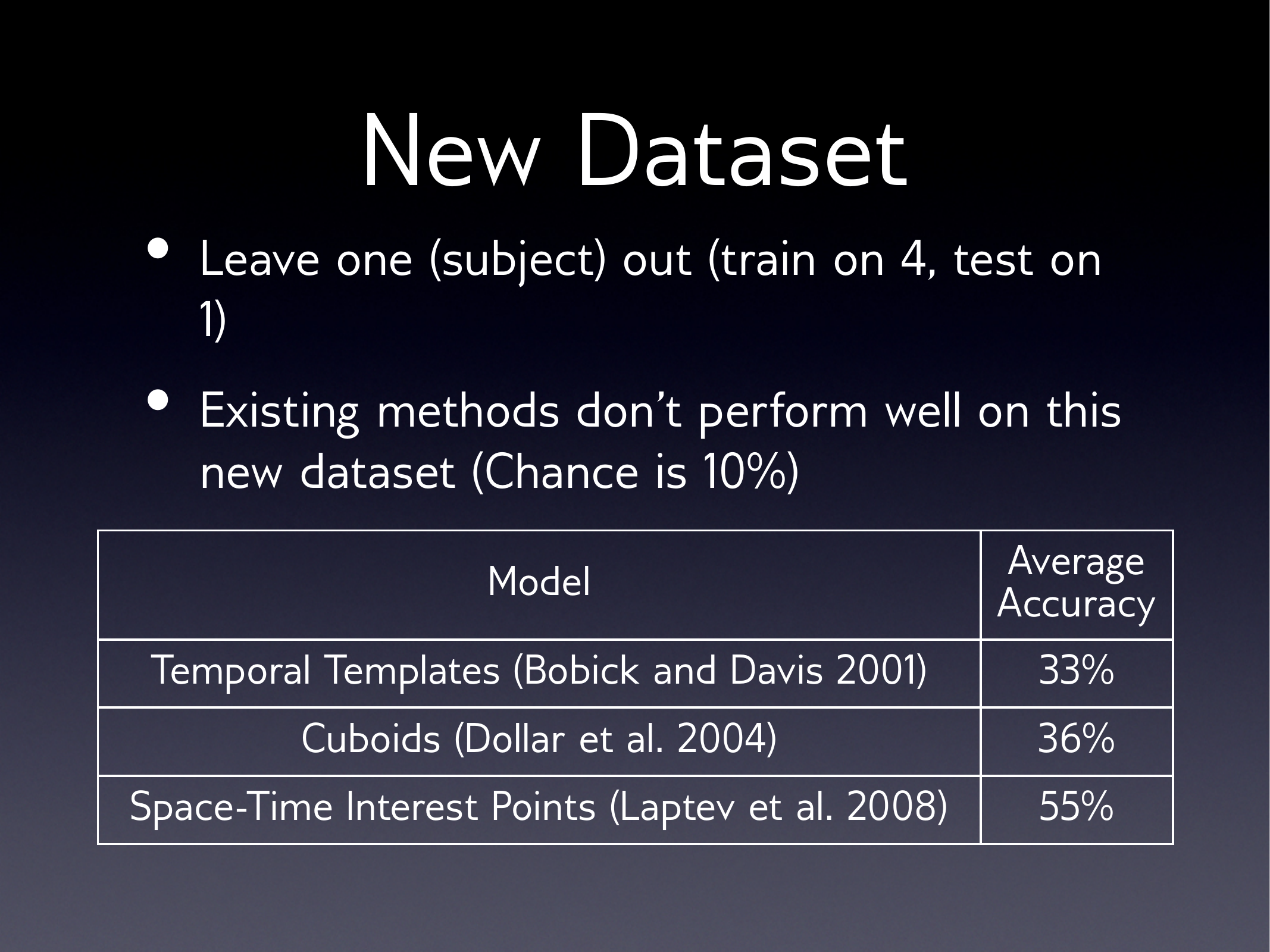

# New Dataset
Leave one (subject) out (train on 4, test on 1)
Existing methods don’t perform well on this new dataset (Chance is 10%)
| Model | Average Accuracy |
| --- | --- |
| Temporal Templates (Bobick and Davis 2001) | 33% |
| Cuboids (Dollar et al. 2004) | 36% |
| Space-Time Interest Points (Laptev et al. 2008) | 55% |